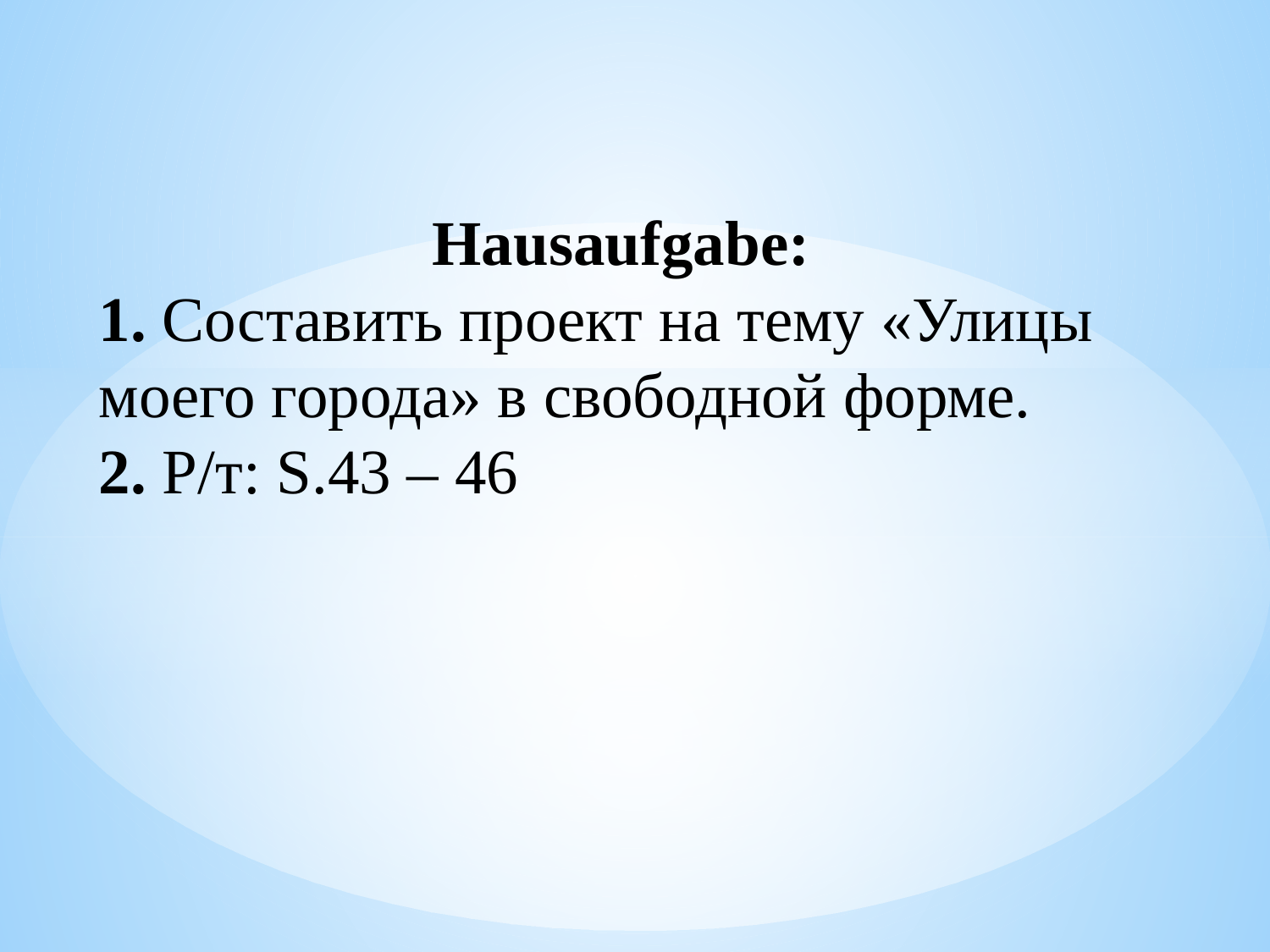

#
                     Hausaufgabe:
1. Составить проект на тему «Улицы моего города» в свободной форме.
2. Р/т: S.43 – 46